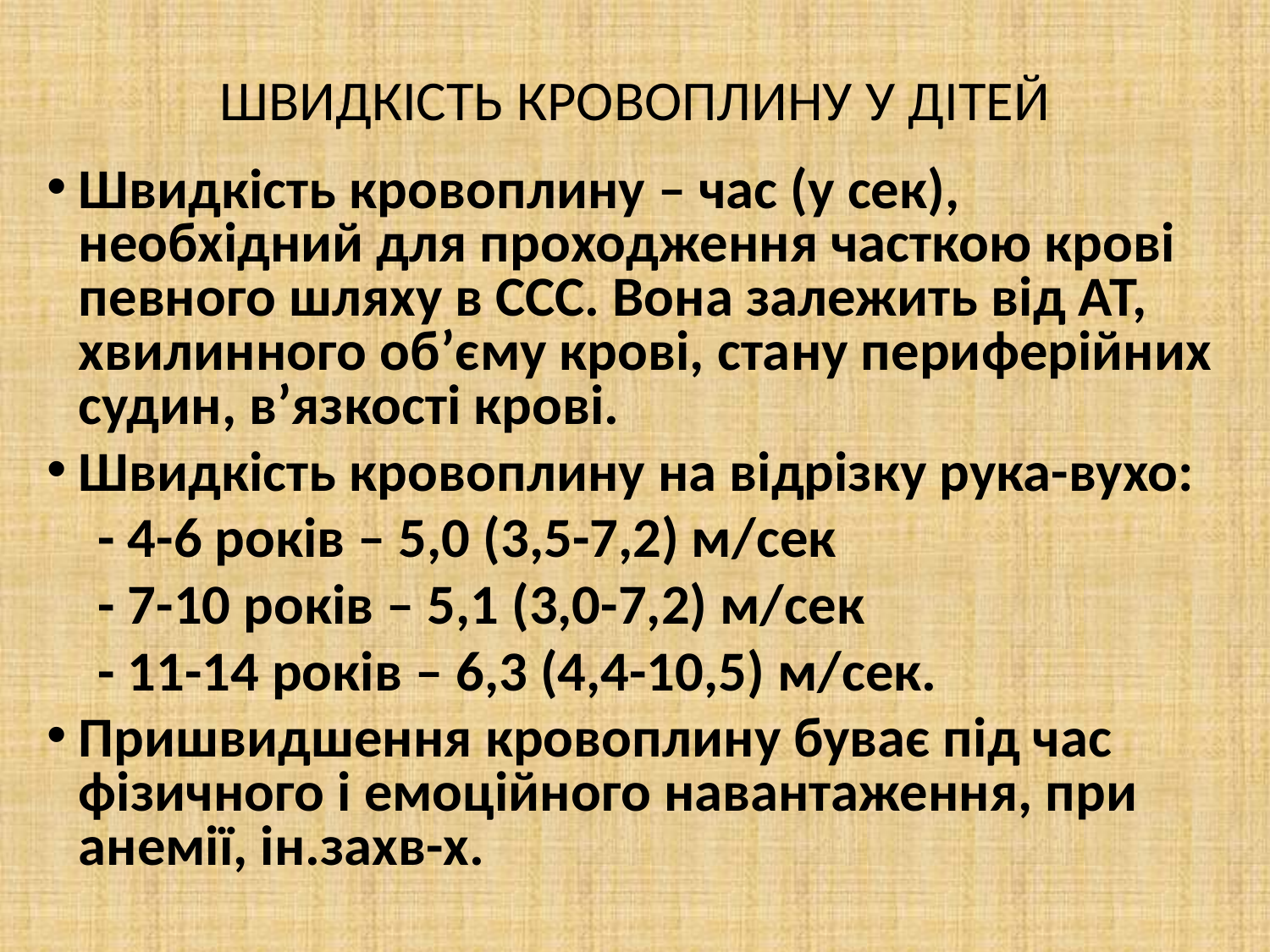

ШВИДКІСТЬ КРОВОПЛИНУ У ДІТЕЙ
Швидкість кровоплину – час (у сек), необхідний для проходження часткою крові певного шляху в ССС. Вона залежить від АТ, хвилинного об’єму крові, стану периферійних судин, в’язкості крові.
Швидкість кровоплину на відрізку рука-вухо:
    - 4-6 років – 5,0 (3,5-7,2) м/сек
    - 7-10 років – 5,1 (3,0-7,2) м/сек
    - 11-14 років – 6,3 (4,4-10,5) м/сек.
Пришвидшення кровоплину буває під час фізичного і емоційного навантаження, при анемії, ін.захв-х.